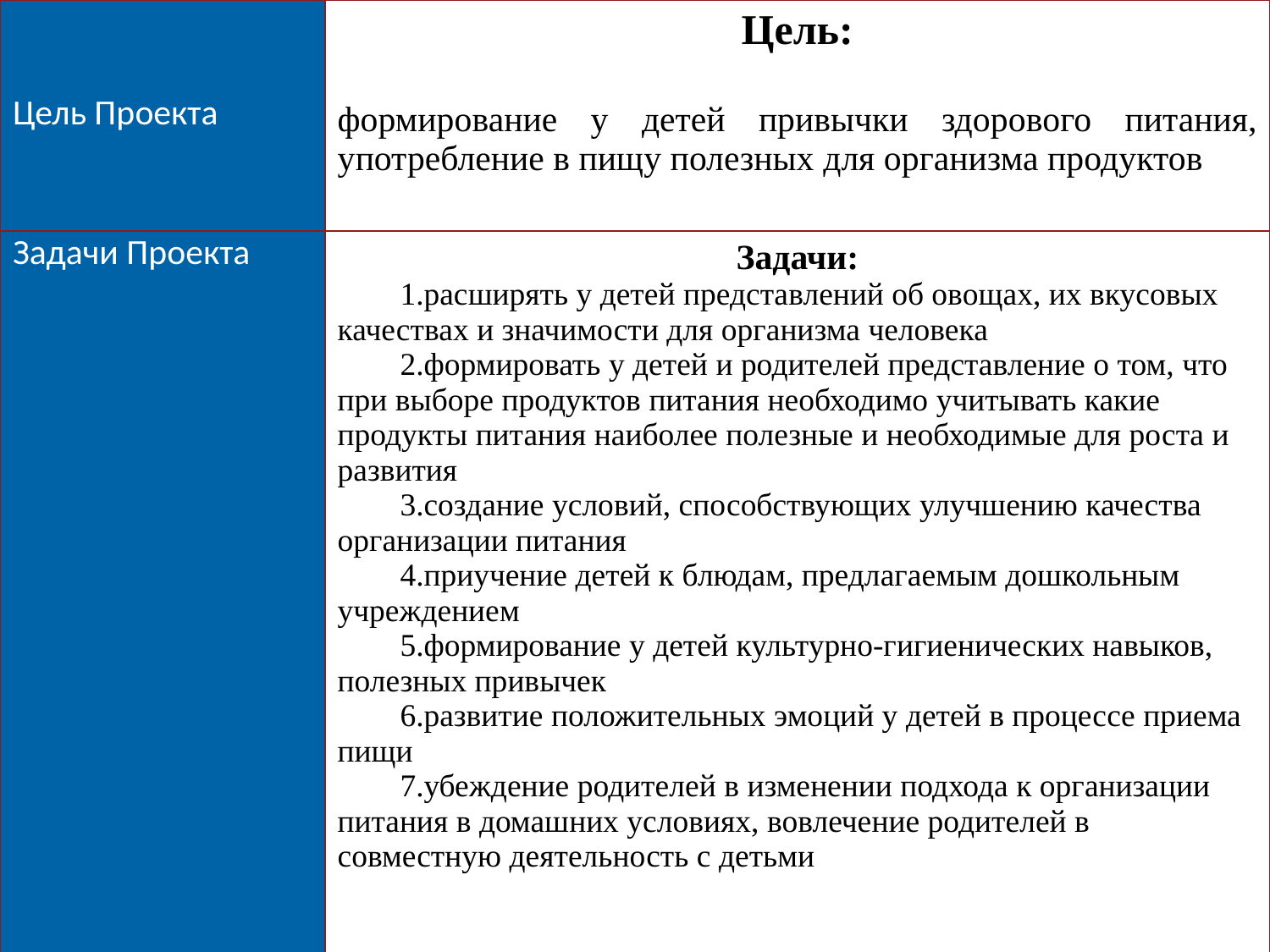

| Цель Проекта | Цель: формирование у детей привычки здорового питания, употребление в пищу полезных для организма продуктов |
| --- | --- |
| Задачи Проекта | Задачи: расширять у детей представлений об овощах, их вкусовых качествах и значимости для организма человека формировать у детей и родителей представление о том, что при выборе продуктов питания необходимо учитывать какие продукты питания наиболее полезные и необходимые для роста и развития создание условий, способствующих улучшению качества организации питания приучение детей к блюдам, предлагаемым дошкольным учреждением формирование у детей культурно-гигиенических навыков, полезных привычек развитие положительных эмоций у детей в процессе приема пищи убеждение родителей в изменении подхода к организации питания в домашних условиях, вовлечение родителей в совместную деятельность с детьми |
4